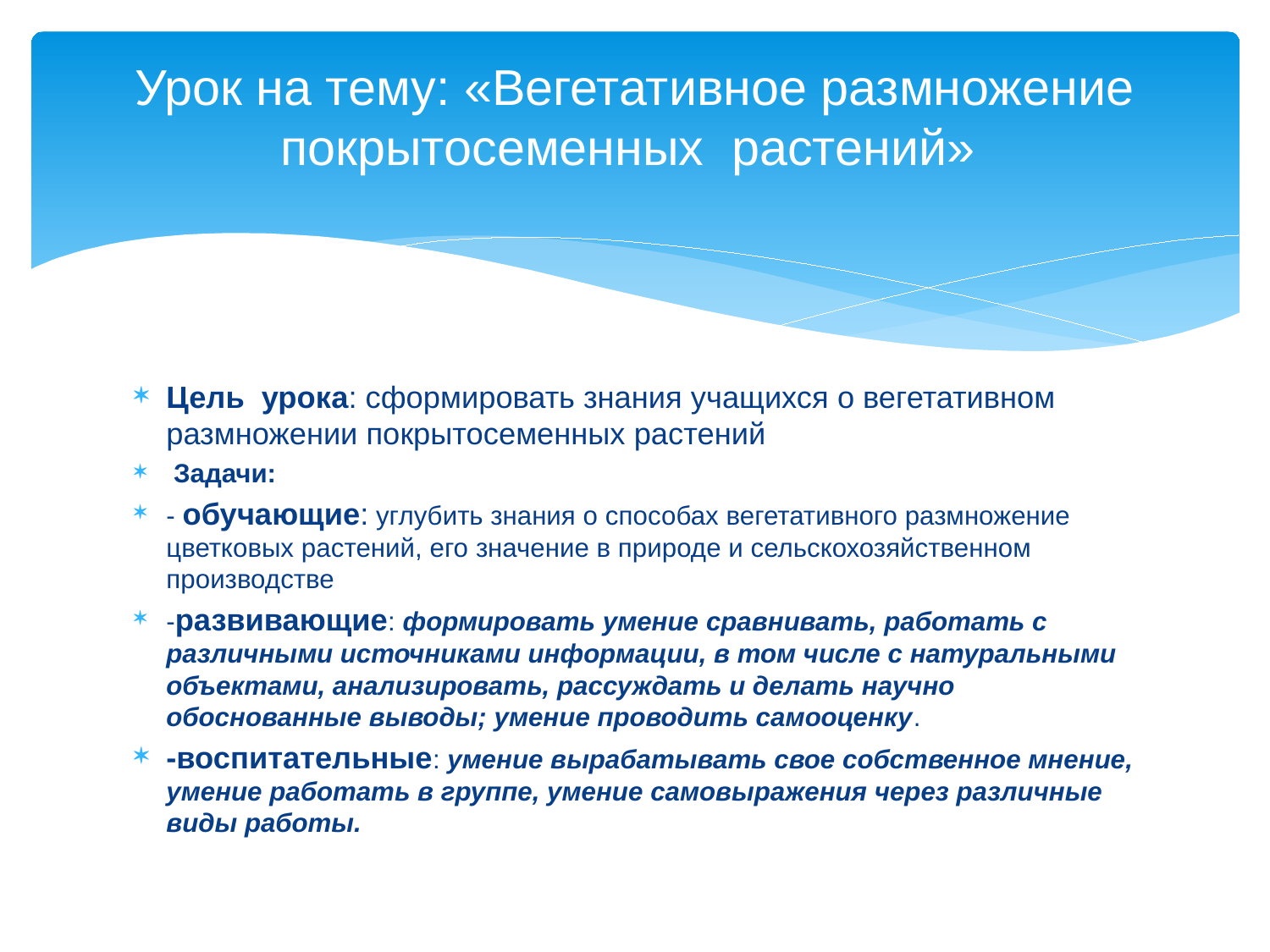

# Урок на тему: «Вегетативное размножение покрытосеменных  растений»
Цель  урока: сформировать знания учащихся о вегетативном размножении покрытосеменных растений
 Задачи:
- обучающие: углубить знания о способах вегетативного размножение цветковых растений, его значение в природе и сельскохозяйственном производстве
-развивающие: формировать умение сравнивать, работать с различными источниками информации, в том числе с натуральными объектами, анализировать, рассуждать и делать научно обоснованные выводы; умение проводить самооценку.
-воспитательные: умение вырабатывать свое собственное мнение, умение работать в группе, умение самовыражения через различные виды работы.